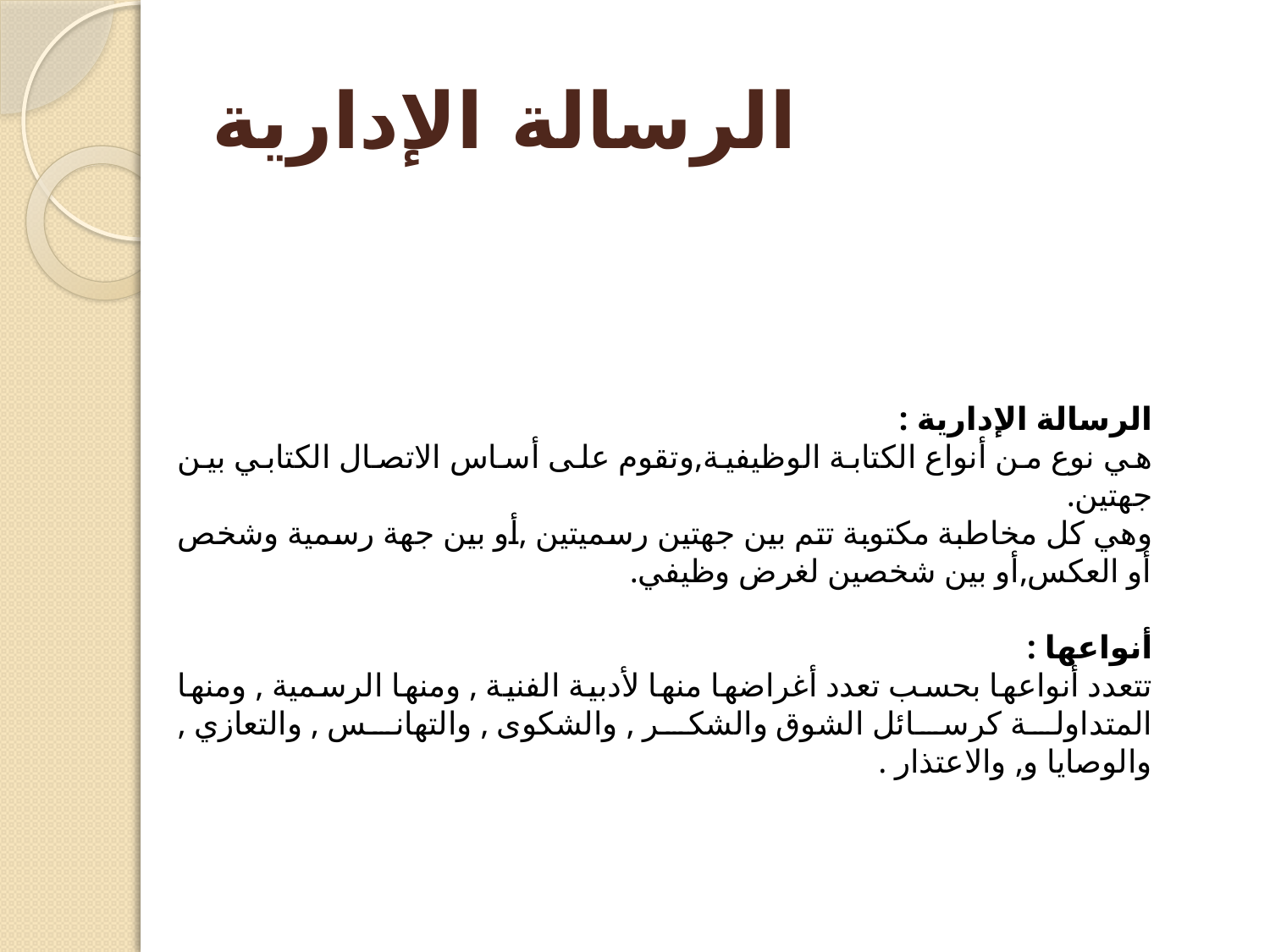

# الرسالة الإدارية
الرسالة الإدارية :
هي نوع من أنواع الكتابة الوظيفية,وتقوم على أساس الاتصال الكتابي بين جهتين.
وهي كل مخاطبة مكتوبة تتم بين جهتين رسميتين ,أو بين جهة رسمية وشخص أو العكس,أو بين شخصين لغرض وظيفي.

أنواعها :
تتعدد أنواعها بحسب تعدد أغراضها منها لأدبية الفنية , ومنها الرسمية , ومنها المتداولة كرسائل الشوق والشكر , والشكوى , والتهانس , والتعازي , والوصايا و, والاعتذار .